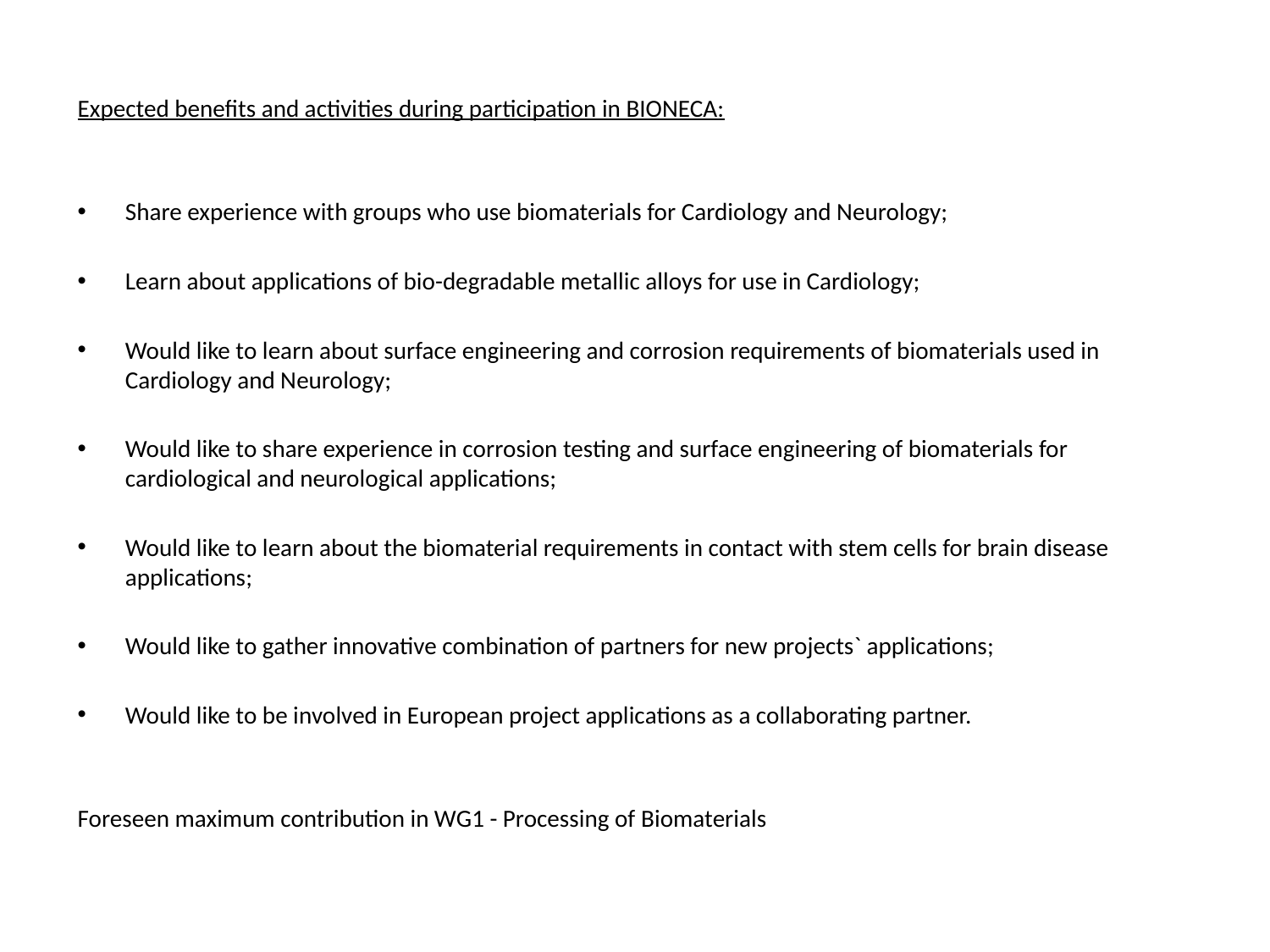

Expected benefits and activities during participation in BIONECA:

Share experience with groups who use biomaterials for Cardiology and Neurology;

Learn about applications of bio-degradable metallic alloys for use in Cardiology;

Would like to learn about surface engineering and corrosion requirements of biomaterials used in Cardiology and Neurology;

Would like to share experience in corrosion testing and surface engineering of biomaterials for cardiological and neurological applications;

Would like to learn about the biomaterial requirements in contact with stem cells for brain disease applications;

Would like to gather innovative combination of partners for new projects` applications;

Would like to be involved in European project applications as a collaborating partner.

Foreseen maximum contribution in WG1 - Processing of Biomaterials